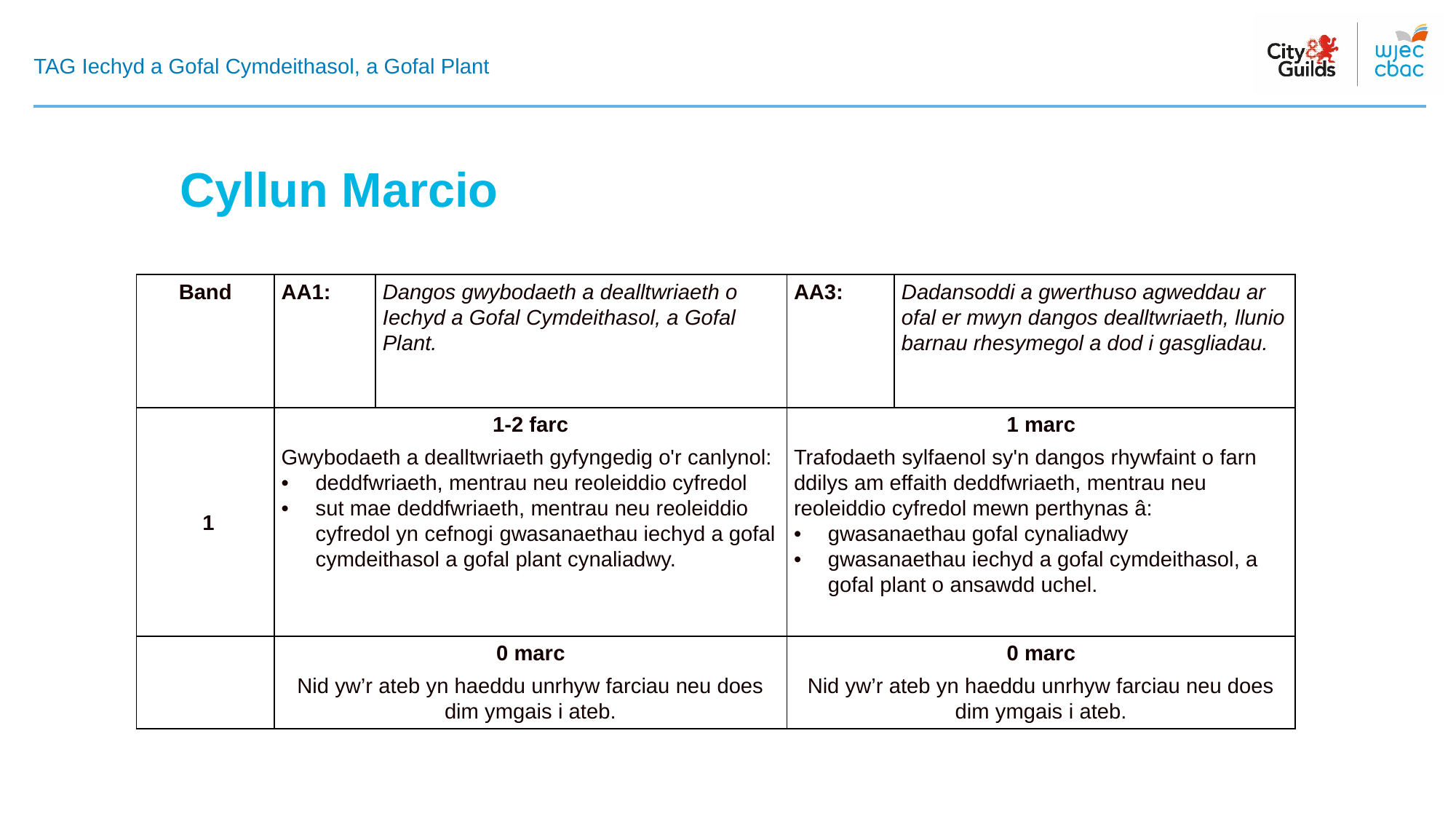

# TAG Iechyd a Gofal Cymdeithasol, a Gofal Plant

Cyllun Marcio
| Band | AA1: | Dangos gwybodaeth a dealltwriaeth o Iechyd a Gofal Cymdeithasol, a Gofal Plant. | AA3: | Dadansoddi a gwerthuso agweddau ar ofal er mwyn dangos dealltwriaeth, llunio barnau rhesymegol a dod i gasgliadau. |
| --- | --- | --- | --- | --- |
| 1 | 1-2 farc |  | 1 marc |  |
|  | Gwybodaeth a dealltwriaeth gyfyngedig o'r canlynol: deddfwriaeth, mentrau neu reoleiddio cyfredol sut mae deddfwriaeth, mentrau neu reoleiddio cyfredol yn cefnogi gwasanaethau iechyd a gofal cymdeithasol a gofal plant cynaliadwy. |  | Trafodaeth sylfaenol sy'n dangos rhywfaint o farn ddilys am effaith deddfwriaeth, mentrau neu reoleiddio cyfredol mewn perthynas â: gwasanaethau gofal cynaliadwy gwasanaethau iechyd a gofal cymdeithasol, a gofal plant o ansawdd uchel. |  |
|  | 0 marc |  | 0 marc |  |
|  | Nid yw’r ateb yn haeddu unrhyw farciau neu does dim ymgais i ateb. |  | Nid yw’r ateb yn haeddu unrhyw farciau neu does dim ymgais i ateb. |  |